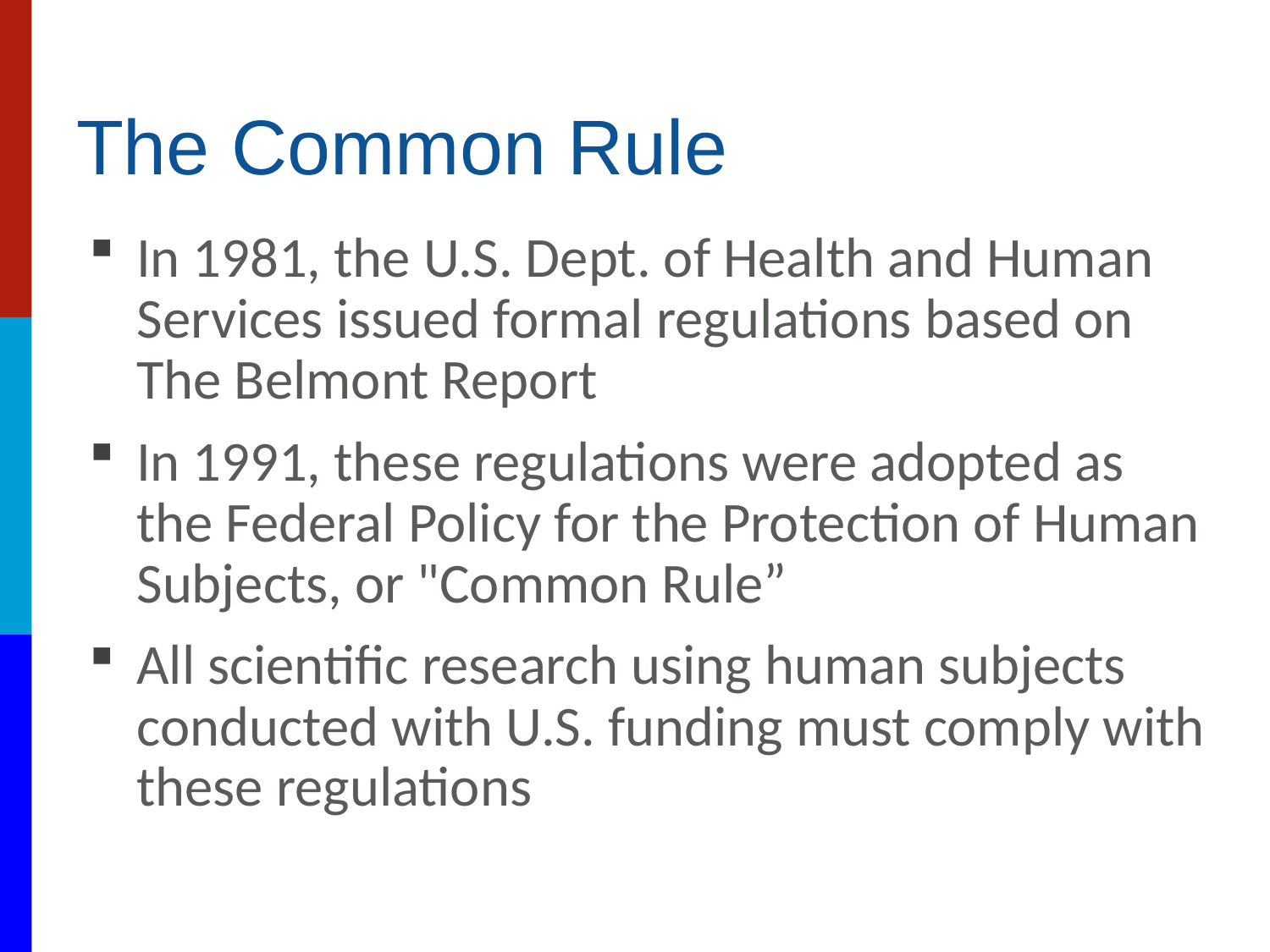

# The Common Rule
In 1981, the U.S. Dept. of Health and Human Services issued formal regulations based on The Belmont Report
In 1991, these regulations were adopted as the Federal Policy for the Protection of Human Subjects, or "Common Rule”
All scientific research using human subjects conducted with U.S. funding must comply with these regulations